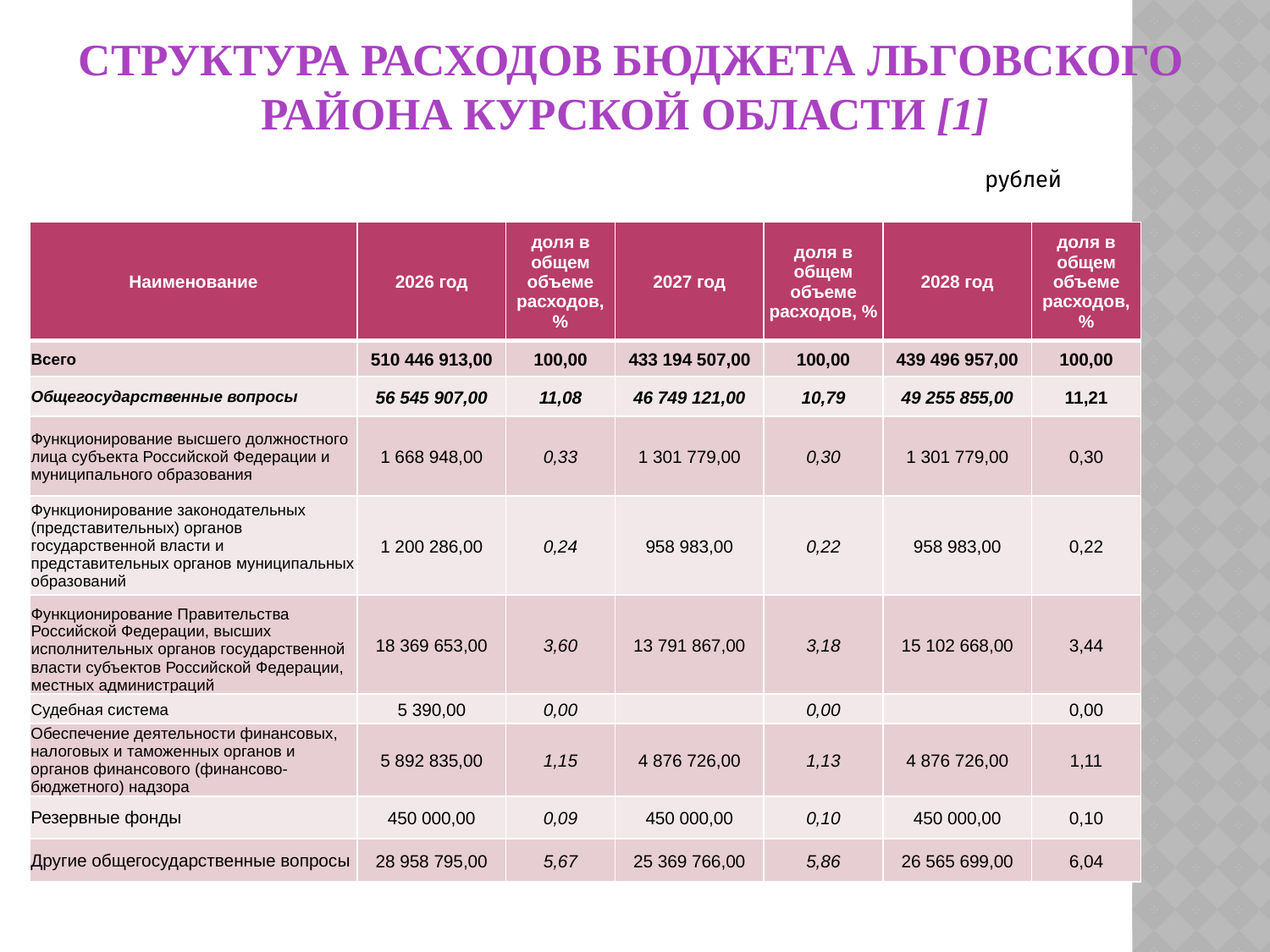

# СТРУКТУРА РАСХОДОВ БЮДЖЕТА ЛЬГОВСКОГО РАЙОНА КУРСКОЙ ОБЛАСТИ [1]
рублей
| Наименование | 2026 год | доля в общем объеме расходов, % | 2027 год | доля в общем объеме расходов, % | 2028 год | доля в общем объеме расходов, % |
| --- | --- | --- | --- | --- | --- | --- |
| Всего | 510 446 913,00 | 100,00 | 433 194 507,00 | 100,00 | 439 496 957,00 | 100,00 |
| Общегосударственные вопросы | 56 545 907,00 | 11,08 | 46 749 121,00 | 10,79 | 49 255 855,00 | 11,21 |
| Функционирование высшего должностного лица субъекта Российской Федерации и муниципального образования | 1 668 948,00 | 0,33 | 1 301 779,00 | 0,30 | 1 301 779,00 | 0,30 |
| Функционирование законодательных (представительных) органов государственной власти и представительных органов муниципальных образований | 1 200 286,00 | 0,24 | 958 983,00 | 0,22 | 958 983,00 | 0,22 |
| Функционирование Правительства Российской Федерации, высших исполнительных органов государственной власти субъектов Российской Федерации, местных администраций | 18 369 653,00 | 3,60 | 13 791 867,00 | 3,18 | 15 102 668,00 | 3,44 |
| Судебная система | 5 390,00 | 0,00 |  | 0,00 |  | 0,00 |
| Обеспечение деятельности финансовых, налоговых и таможенных органов и органов финансового (финансово-бюджетного) надзора | 5 892 835,00 | 1,15 | 4 876 726,00 | 1,13 | 4 876 726,00 | 1,11 |
| Резервные фонды | 450 000,00 | 0,09 | 450 000,00 | 0,10 | 450 000,00 | 0,10 |
| Другие общегосударственные вопросы | 28 958 795,00 | 5,67 | 25 369 766,00 | 5,86 | 26 565 699,00 | 6,04 |